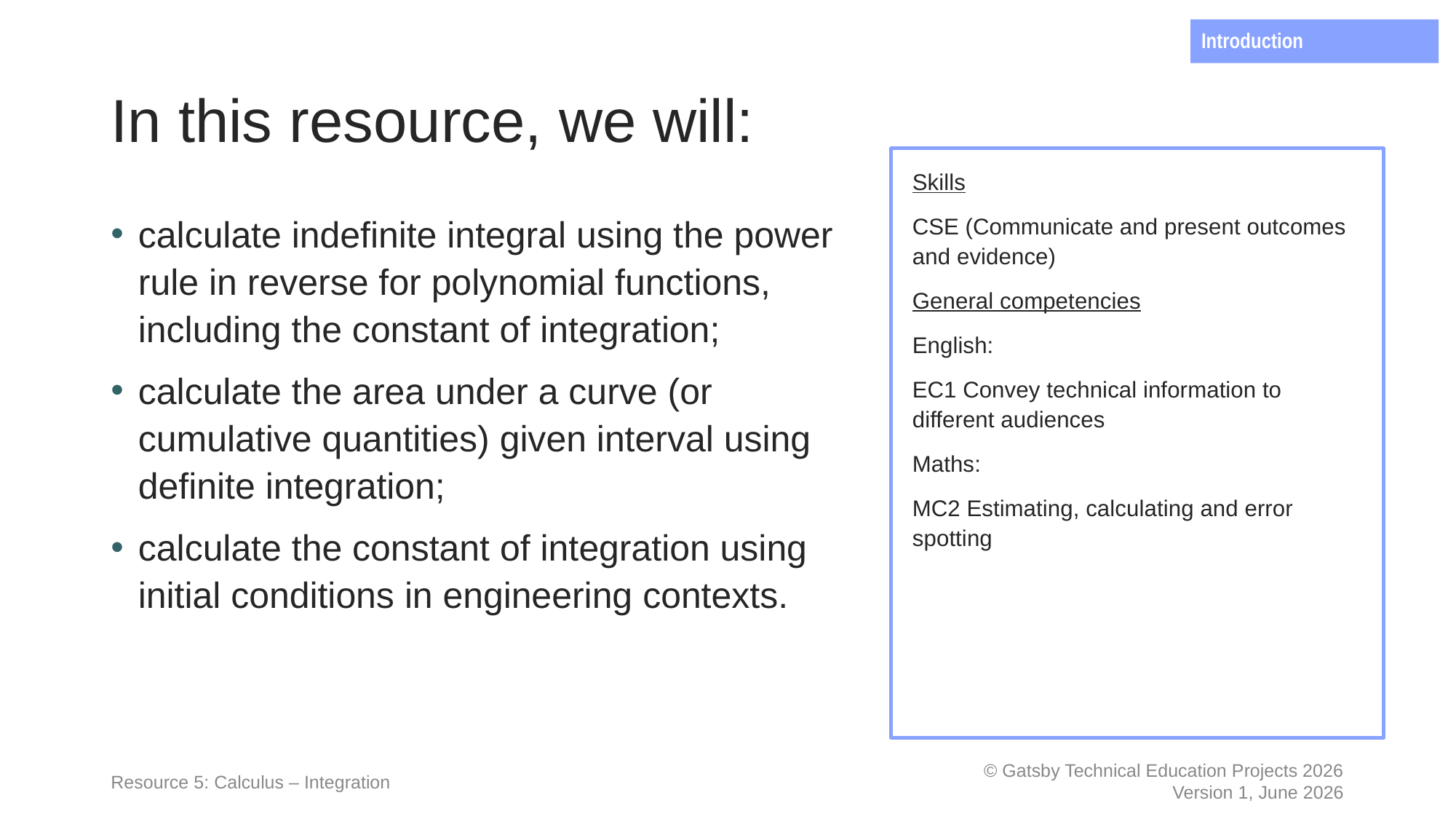

Introduction
# In this resource, we will:
Skills
CSE (Communicate and present outcomes and evidence)
General competencies
English:
EC1 Convey technical information to different audiences
Maths:
MC2 Estimating, calculating and error spotting
calculate indefinite integral using the power rule in reverse for polynomial functions, including the constant of integration;
calculate the area under a curve (or cumulative quantities) given interval using definite integration;
calculate the constant of integration using initial conditions in engineering contexts.
Resource 5: Calculus – Integration